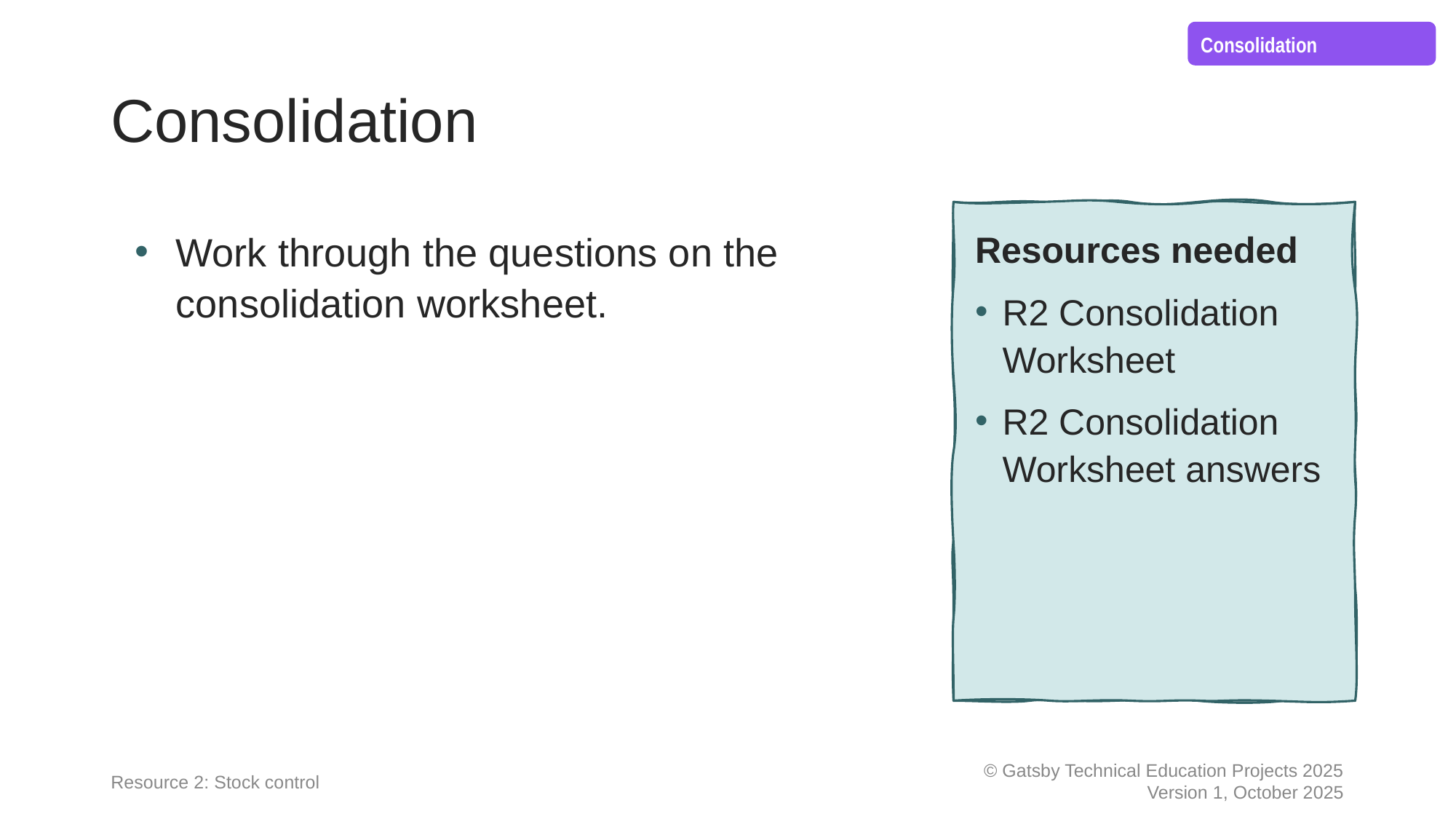

Consolidation
# Consolidation
Resources needed
R2 Consolidation Worksheet
R2 Consolidation Worksheet answers
Work through the questions on the consolidation worksheet.
Resource 2: Stock control